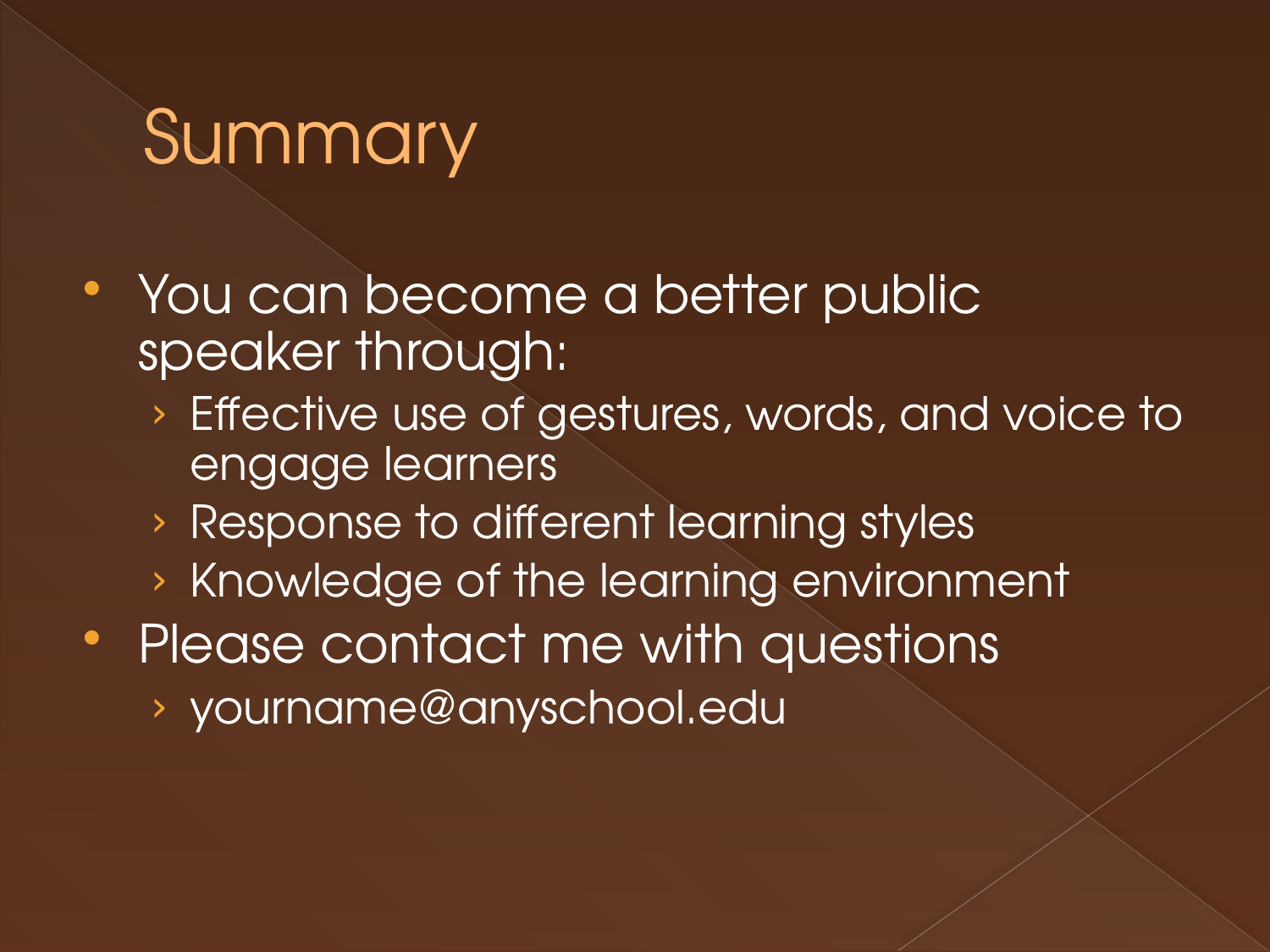

# Summary
You can become a better public speaker through:
Effective use of gestures, words, and voice to engage learners
Response to different learning styles
Knowledge of the learning environment
Please contact me with questions
yourname@anyschool.edu